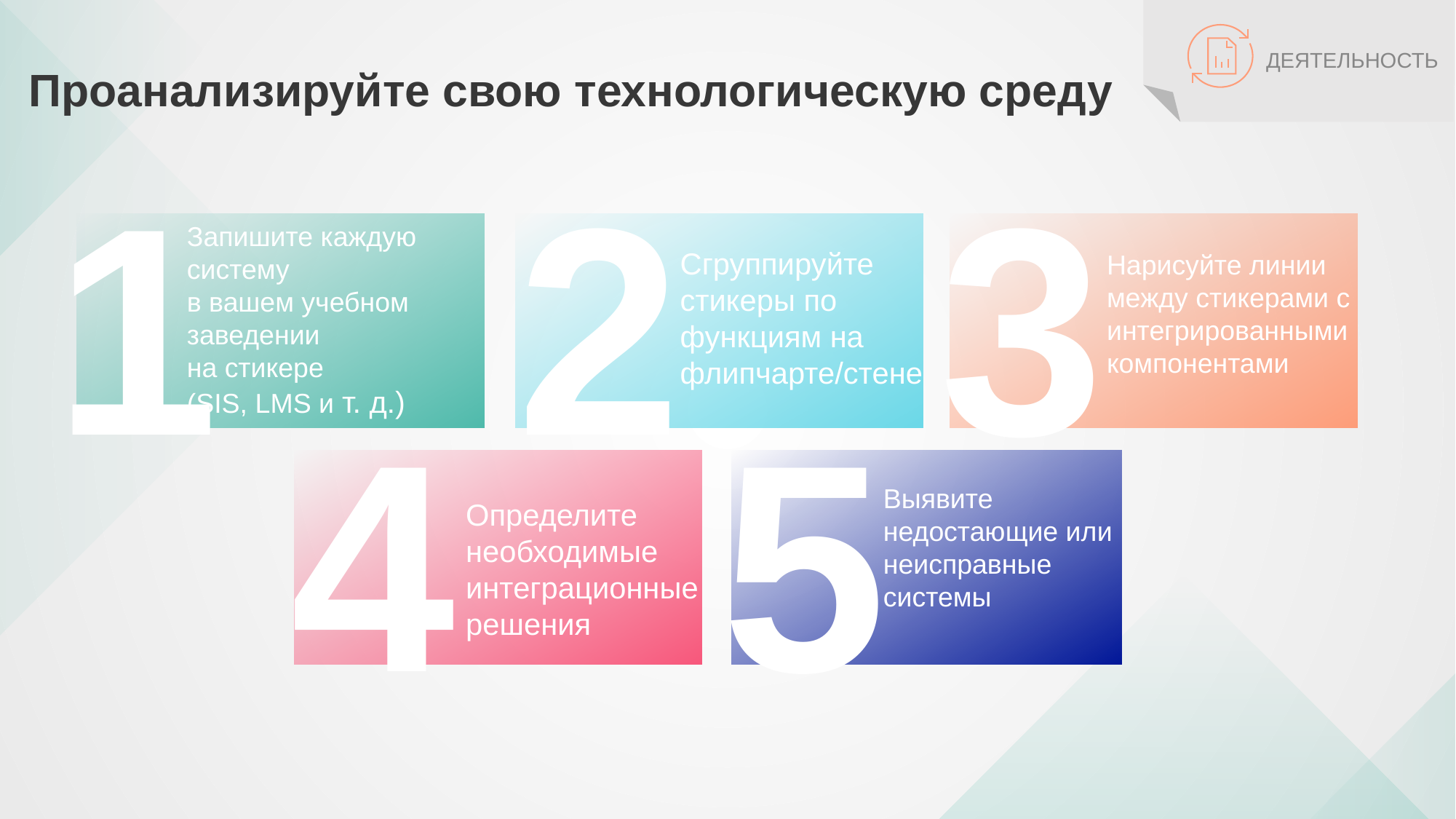

# Проанализируйте свою технологическую среду
ДЕЯТЕЛЬНОСТЬ
2

Сгруппируйте стикеры по функциям на флипчарте/стене
3

Нарисуйте линии между стикерами с интегрированными компонентами
1

Запишите каждую систему
в вашем учебном заведении
на стикере
(SIS, LMS и т. д.)
5

Выявите недостающие или неисправные системы
4

Определите необходимые интеграционные решения